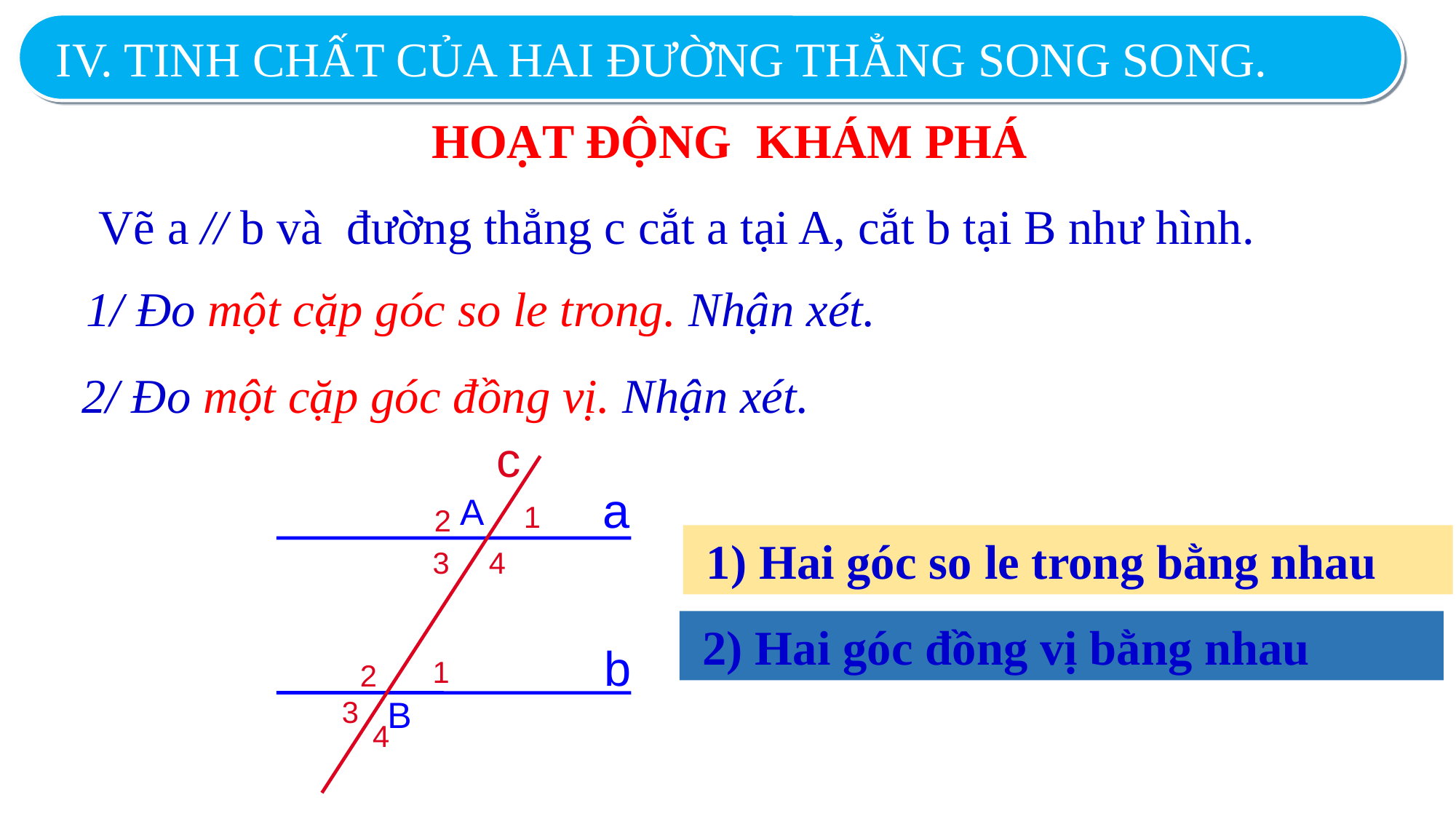

IV. TINH CHẤT CỦA HAI ĐƯỜNG THẲNG SONG SONG.
HOẠT ĐỘNG  KHÁM PHÁ
 Vẽ a // b và  đường thẳng c cắt a tại A, cắt b tại B như hình.
1/ Đo một cặp góc so le trong. Nhận xét.
2/ Đo một cặp góc đồng vị. Nhận xét.
c

A
B
a

b

1
2
3
1
2
3
4
4
 1) Hai góc so le trong bằng nhau
 2) Hai góc đồng vị bằng nhau